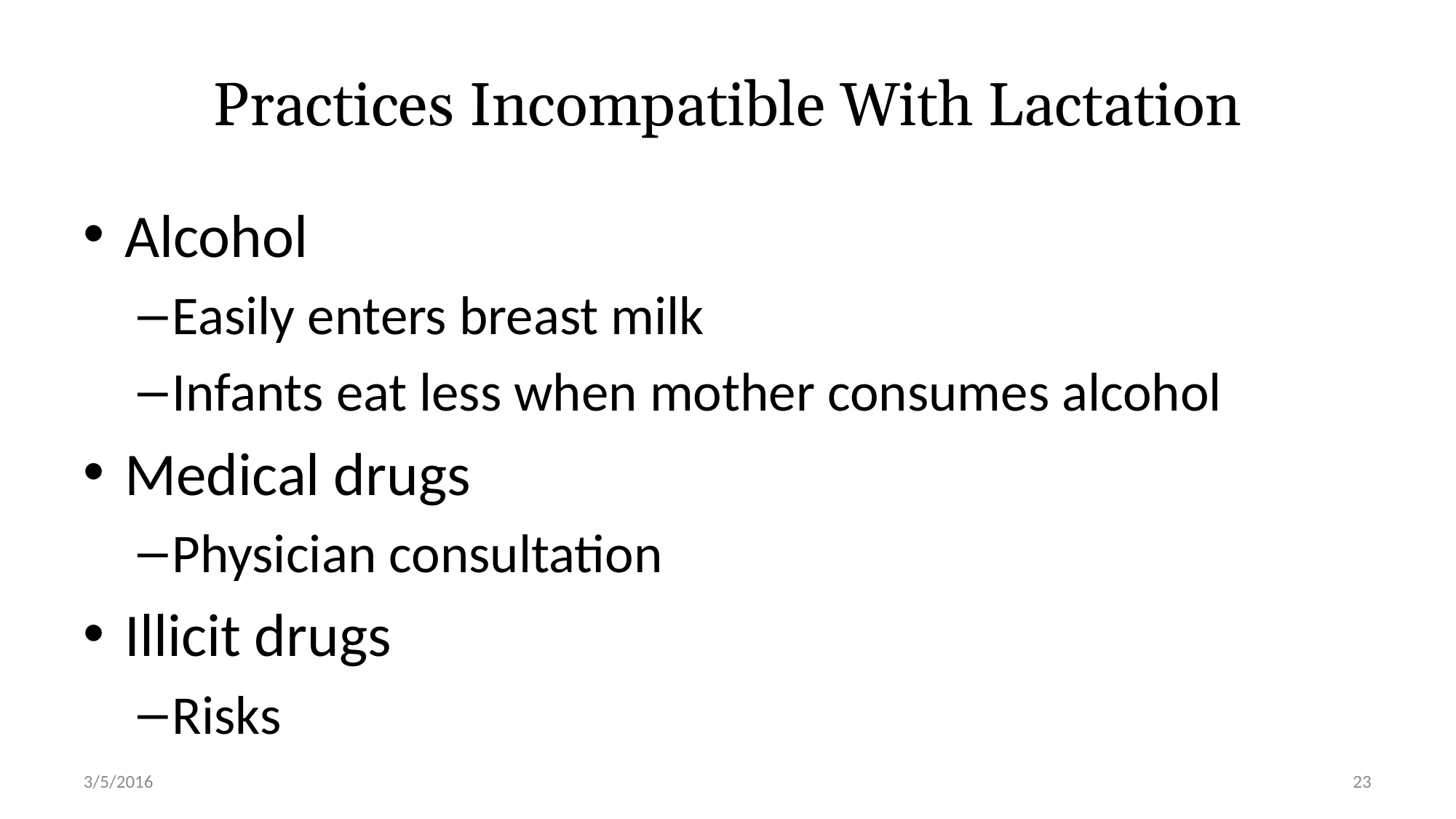

# Practices Incompatible With Lactation
Alcohol
Easily enters breast milk
Infants eat less when mother consumes alcohol
Medical drugs
Physician consultation
Illicit drugs
Risks
3/5/2016
23